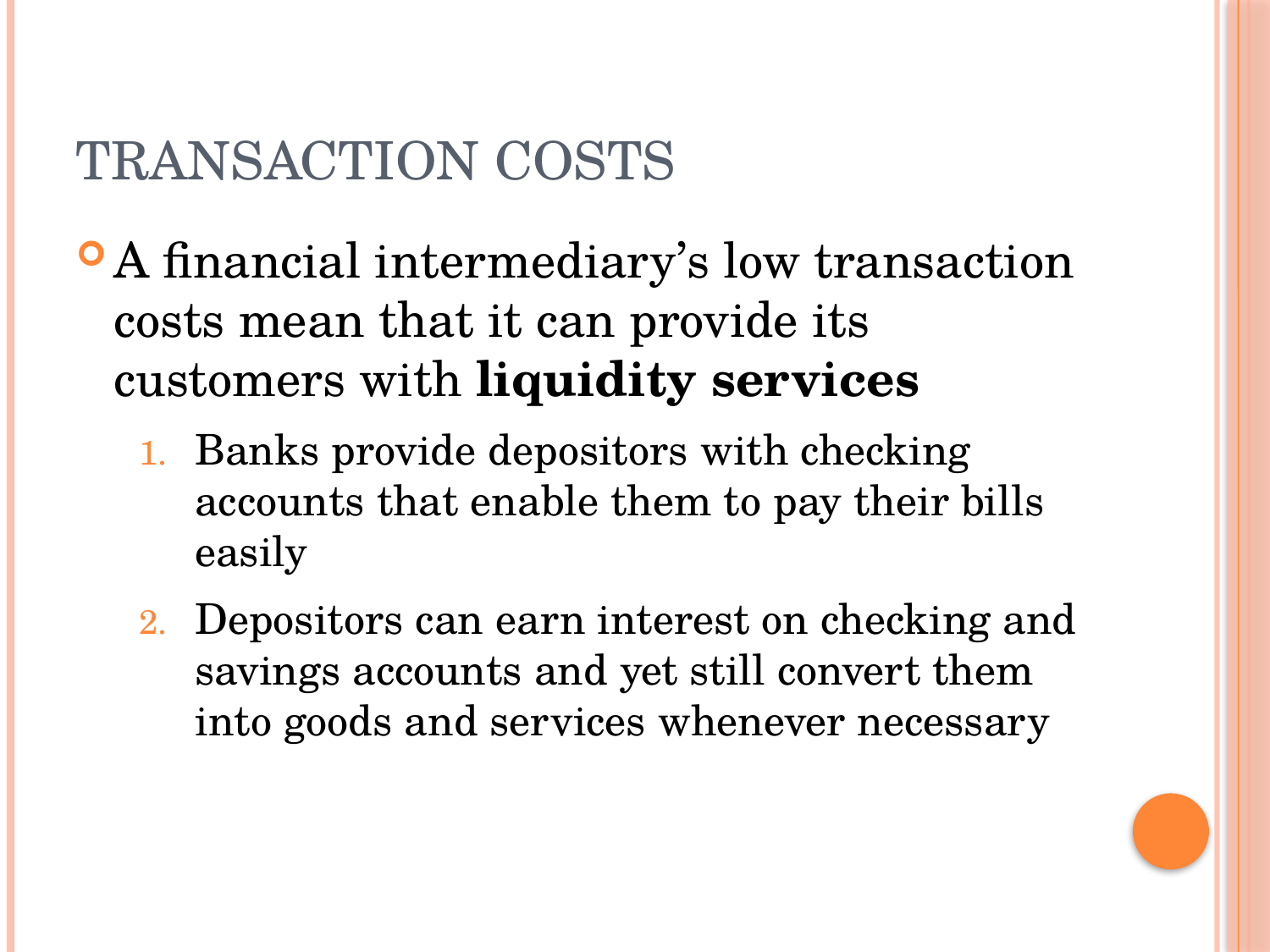

# Transaction costs
A financial intermediary’s low transaction costs mean that it can provide its customers with liquidity services
Banks provide depositors with checking accounts that enable them to pay their bills easily
Depositors can earn interest on checking and savings accounts and yet still convert them into goods and services whenever necessary